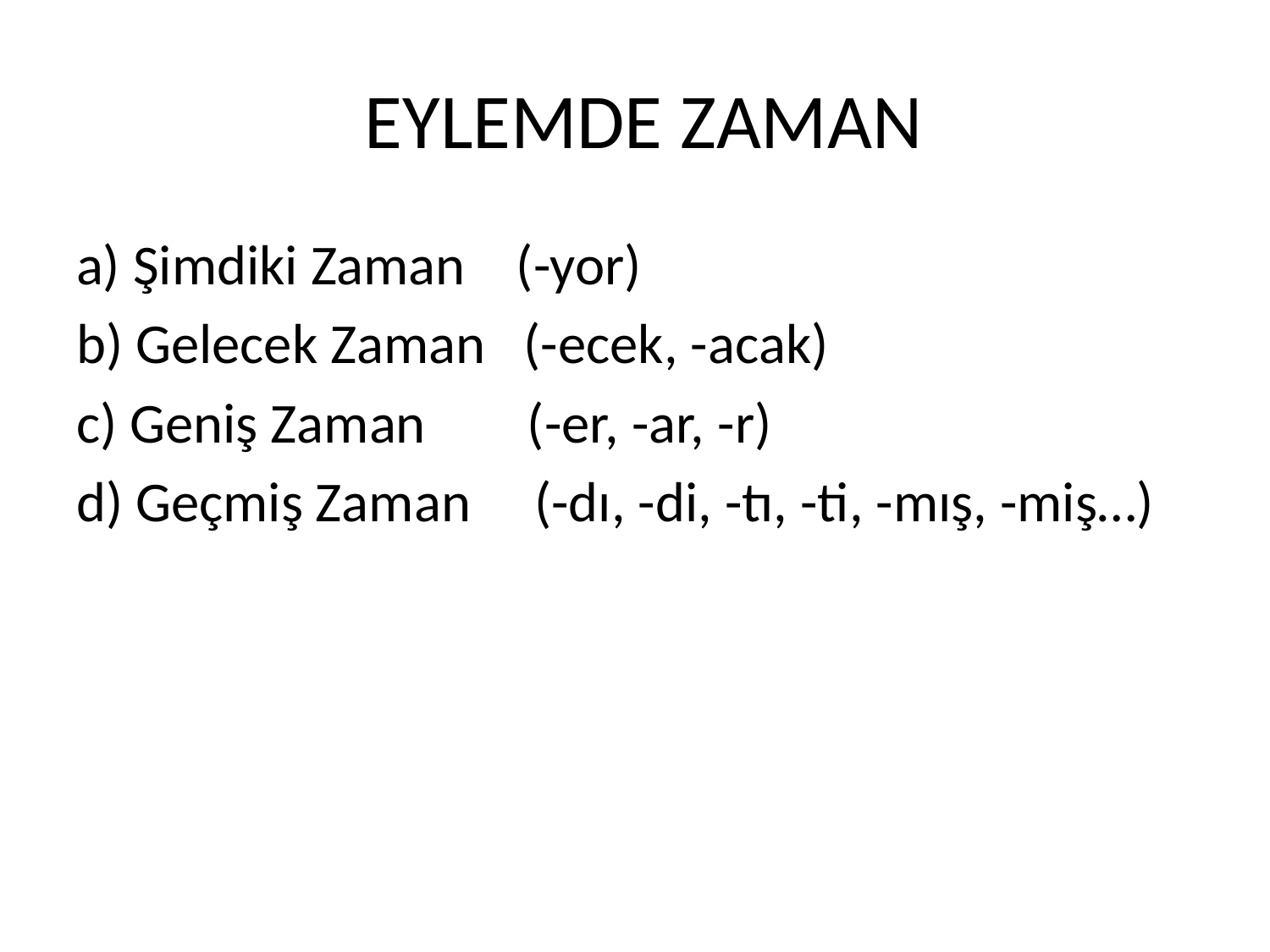

# EYLEMDE ZAMAN
a) Şimdiki Zaman    (-yor)
b) Gelecek Zaman   (-ecek, -acak)
c) Geniş Zaman        (-er, -ar, -r)
d) Geçmiş Zaman     (-dı, -di, -tı, -ti, -mış, -miş…)